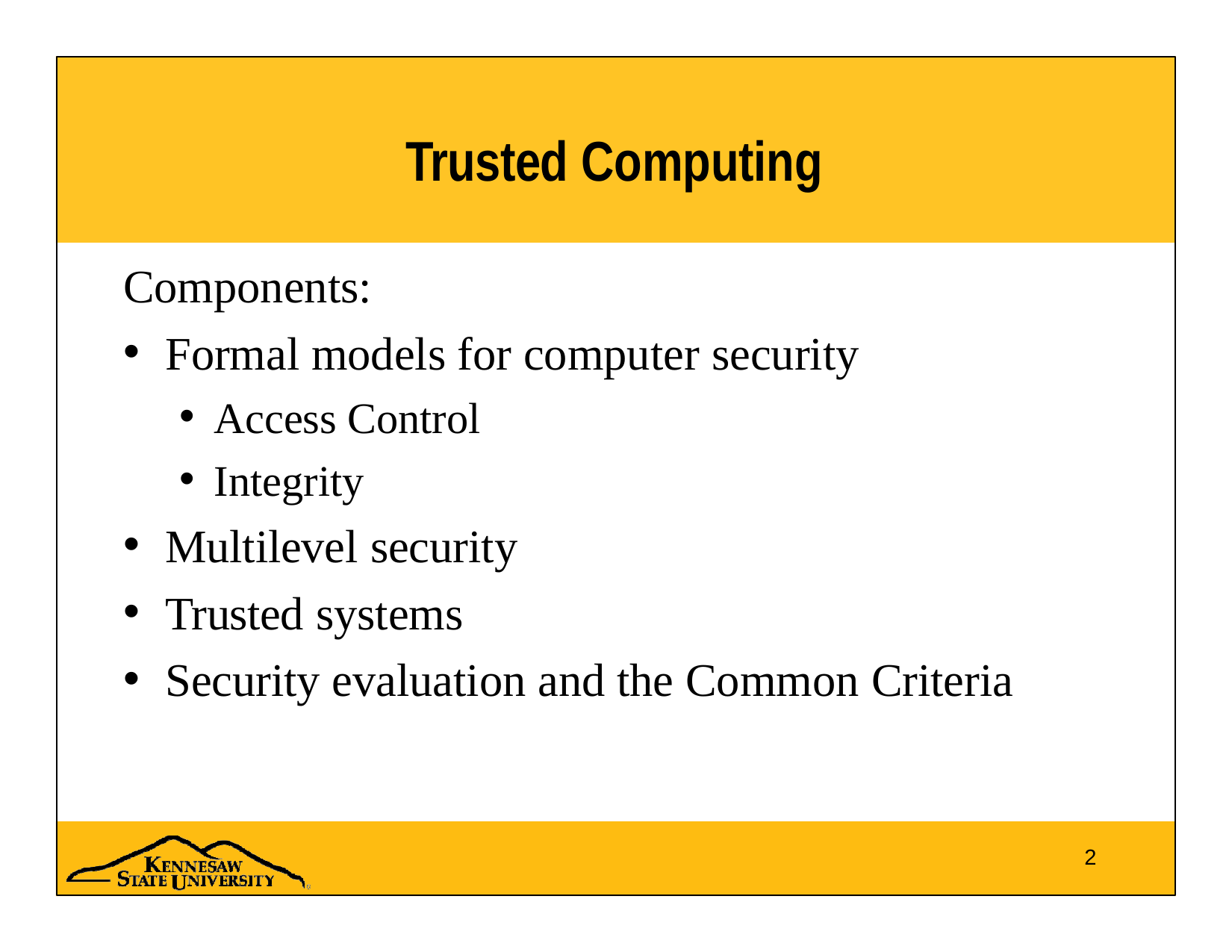

# Trusted Computing
Components:
Formal models for computer security
Access Control
Integrity
Multilevel security
Trusted systems
Security evaluation and the Common Criteria

2